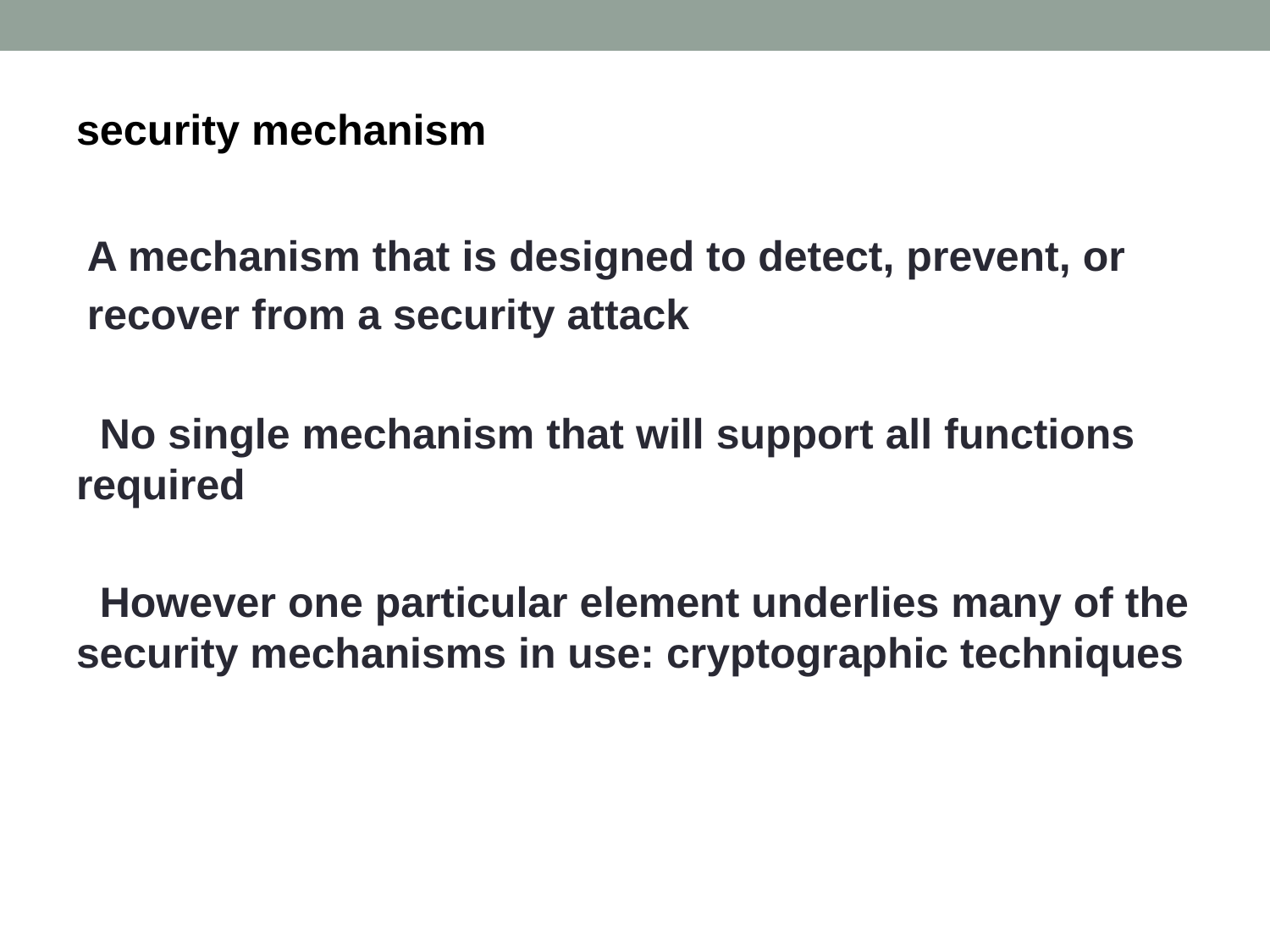

# security mechanism
  A mechanism that is designed to detect, prevent, or
recover from a security attack

  No single mechanism that will support all functions required

  However one particular element underlies many of the security mechanisms in use: cryptographic techniques